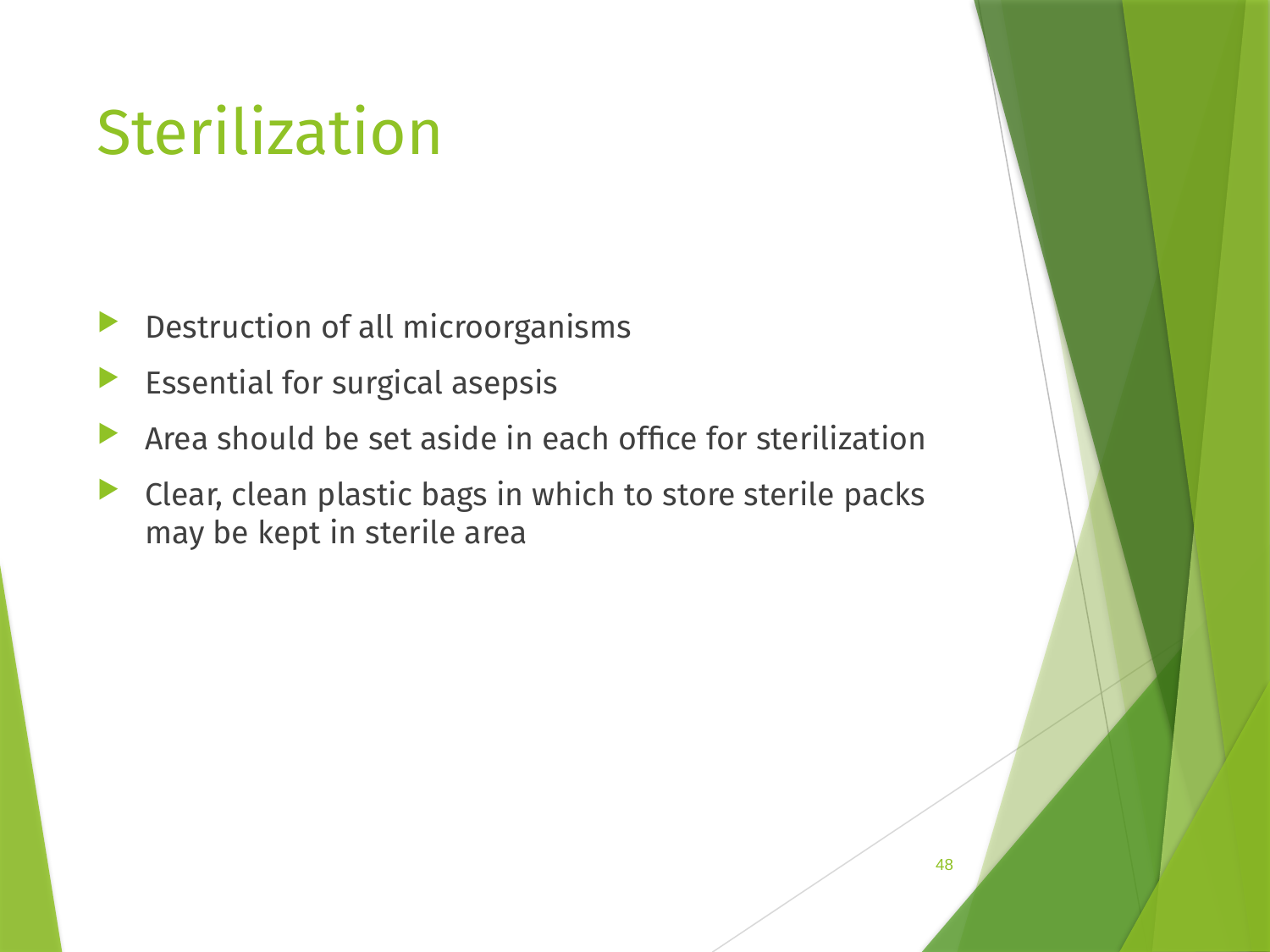

# Sterilization
Destruction of all microorganisms
Essential for surgical asepsis
Area should be set aside in each office for sterilization
Clear, clean plastic bags in which to store sterile packs may be kept in sterile area

 48